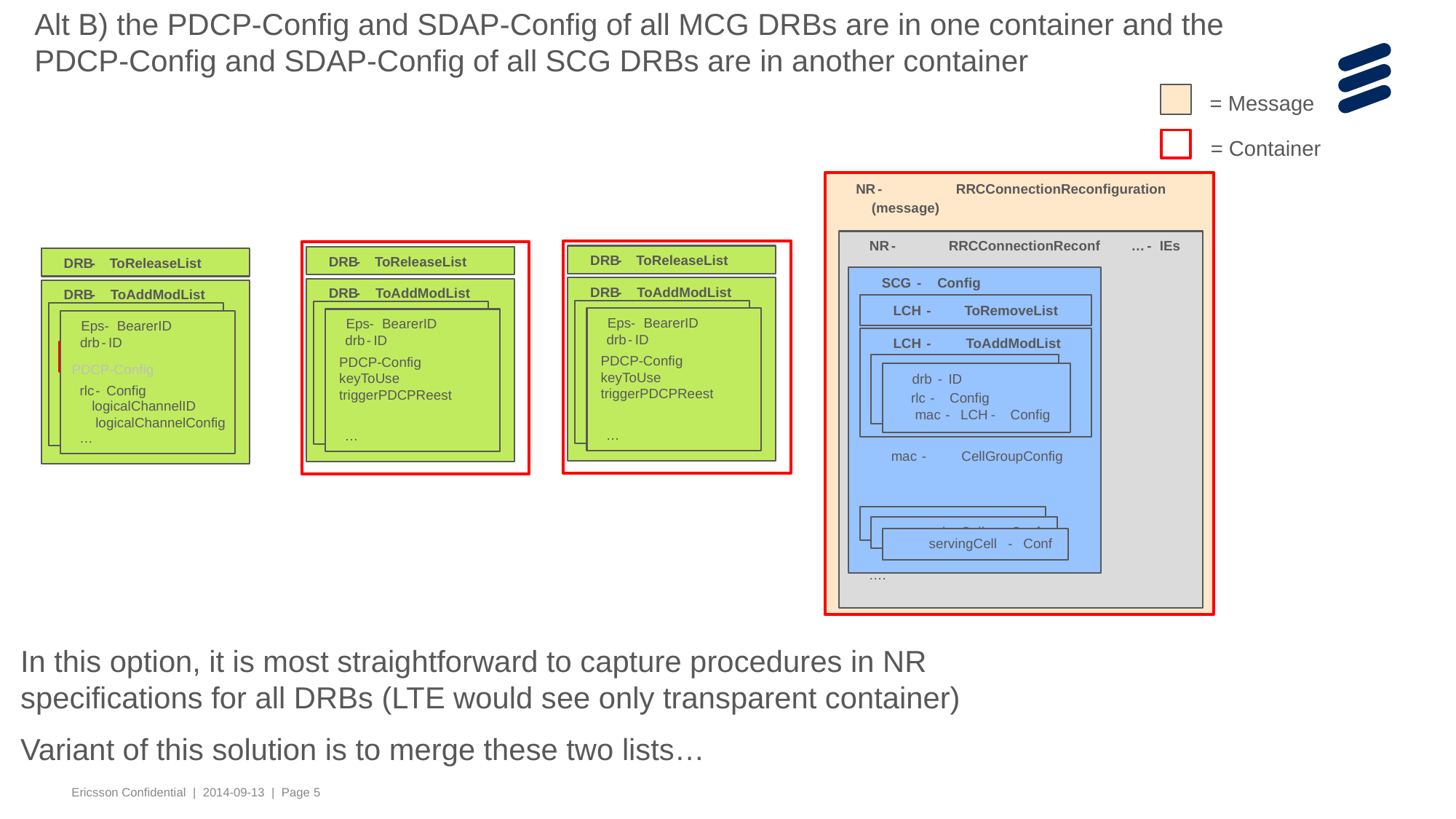

Alt B) the PDCP-Config and SDAP-Config of all MCG DRBs are in one container and the PDCP-Config and SDAP-Config of all SCG DRBs are in another container

= Message

= Container

NR
-
RRCConnectionReconfiguration
(message)

NR
-
RRCConnectionReconf
…
-
IEs

SCG
-
Config

LCH
-
ToRemoveList

LCH
-
ToAddModList

drb
-
ID

drb
-
ID
rlc
-
Config
rlc
-
Config
mac
-
LCH
-
Config
mac
-
LCH
-
Config

mac
-
CellGroupConfig

servingCell
-
Conf

servingCell
-
Conf

servingCell
-
Conf
….

DRB
-
ToReleaseList
DRB
-
ToReleaseList
DRB
-
ToReleaseList

DRB
-
ToAddModList
DRB
-
ToAddModList
DRB
-
ToAddModList

Eps
-
BearerID
Eps
-
BearerID

Eps
-
BearerID

Eps
-
BearerID
Eps
-
BearerID
Eps
-
BearerID
drb
-
ID
drb
-
ID
drb
-
ID
drb
-
ID
drb
-
ID
drb
-
ID

pdcp
-
Config
pdcp
-
Config
pdcp
-
Config

PDCP-Config
keyToUse
triggerPDCPReest
PDCP-Config
keyToUse
triggerPDCPReest
PDCP-Config
rlc
-
Config
rlc
-
Config
rlc
-
Config
rlc
-
Config
logicalChannelID
logicalChannelID
logicalChannelID
logicalChannelID
logicalChannelConfig
logicalChannelConfig
logicalChannelConfig
logicalChannelConfig
…
…
…
…
…
…
In this option, it is most straightforward to capture procedures in NR  specifications for all DRBs (LTE would see only transparent container)
Variant of this solution is to merge these two lists…